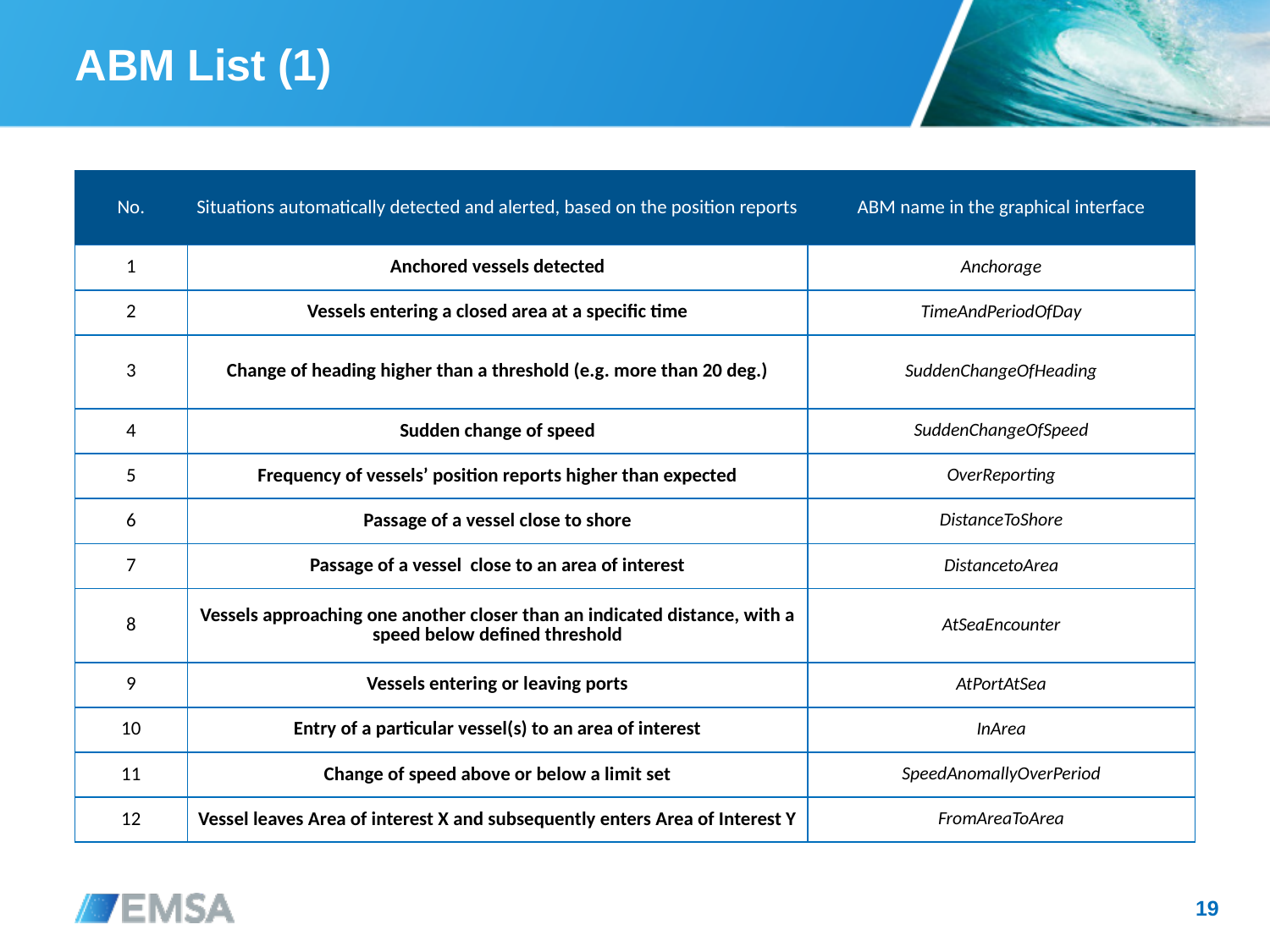

# ABM List (1)
| No. | Situations automatically detected and alerted, based on the position reports | ABM name in the graphical interface |
| --- | --- | --- |
| 1 | Anchored vessels detected | Anchorage |
| 2 | Vessels entering a closed area at a specific time | TimeAndPeriodOfDay |
| 3 | Change of heading higher than a threshold (e.g. more than 20 deg.) | SuddenChangeOfHeading |
| 4 | Sudden change of speed | SuddenChangeOfSpeed |
| 5 | Frequency of vessels’ position reports higher than expected | OverReporting |
| 6 | Passage of a vessel close to shore | DistanceToShore |
| 7 | Passage of a vessel close to an area of interest | DistancetoArea |
| 8 | Vessels approaching one another closer than an indicated distance, with a speed below defined threshold | AtSeaEncounter |
| 9 | Vessels entering or leaving ports | AtPortAtSea |
| 10 | Entry of a particular vessel(s) to an area of interest | InArea |
| 11 | Change of speed above or below a limit set | SpeedAnomallyOverPeriod |
| 12 | Vessel leaves Area of interest X and subsequently enters Area of Interest Y | FromAreaToArea |
19